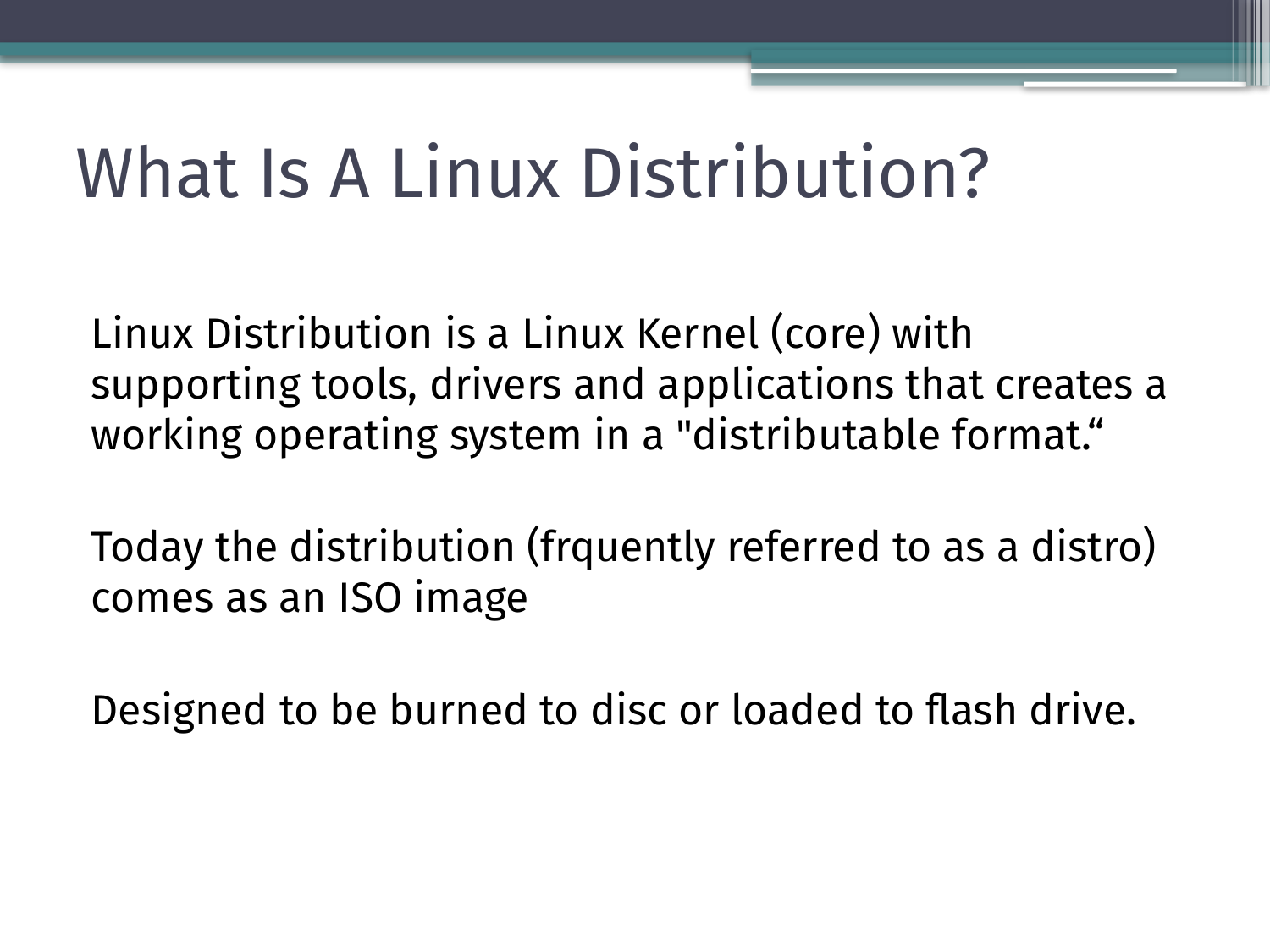

# What Is A Linux Distribution?

Linux Distribution is a Linux Kernel (core) with supporting tools, drivers and applications that creates a working operating system in a "distributable format.“

Today the distribution (frquently referred to as a distro) comes as an ISO image

Designed to be burned to disc or loaded to flash drive.